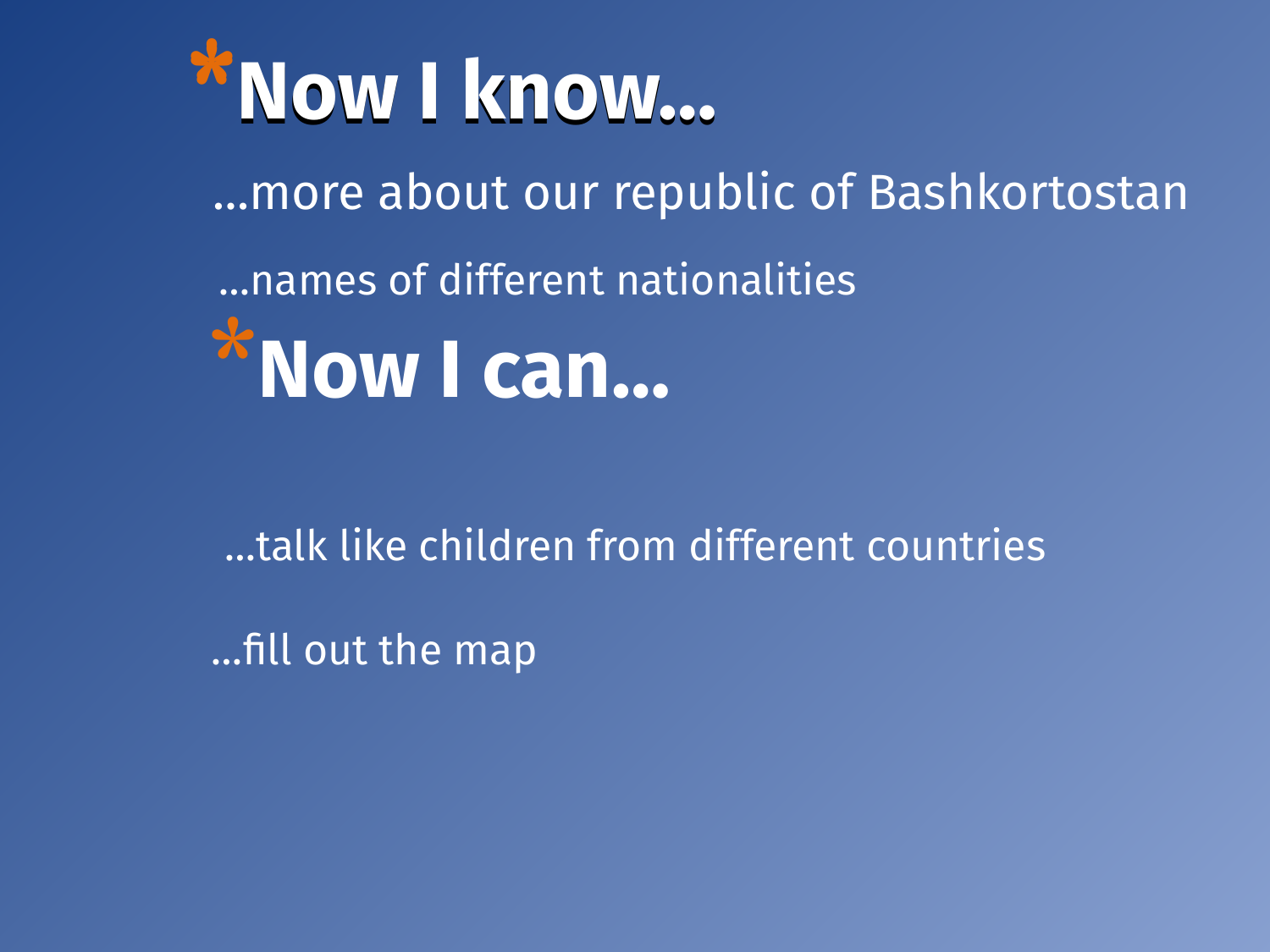

Now I know…
# Now I know…
…more about our republic of Bashkortostan
…names of different nationalities
Now I can…
…talk like children from different countries
…fill out the map